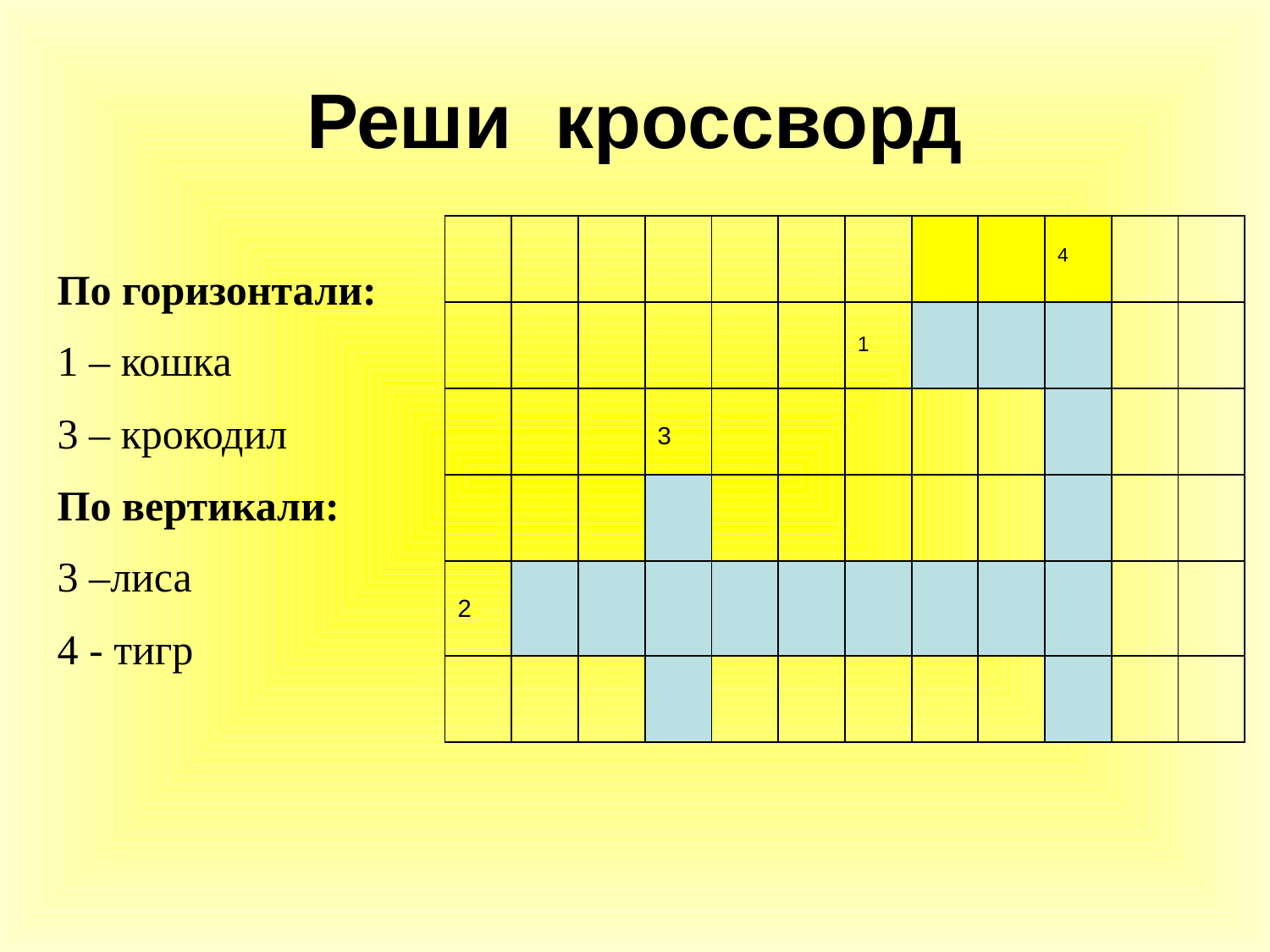

# Реши  кроссворд
|  |  |  |  |  |  |  |  |  | 4 |  |  |
| --- | --- | --- | --- | --- | --- | --- | --- | --- | --- | --- | --- |
|  |  |  |  |  |  | 1 |  |  |  |  |  |
|  |  |  | 3 |  |  |  |  |  |  |  |  |
|  |  |  |  |  |  |  |  |  |  |  |  |
| 2 |  |  |  |  |  |  |  |  |  |  |  |
|  |  |  |  |  |  |  |  |  |  |  |  |
По горизонтали:
1 – кошка
3 – крокодил
По вертикали:
3 –лиса
4 - тигр